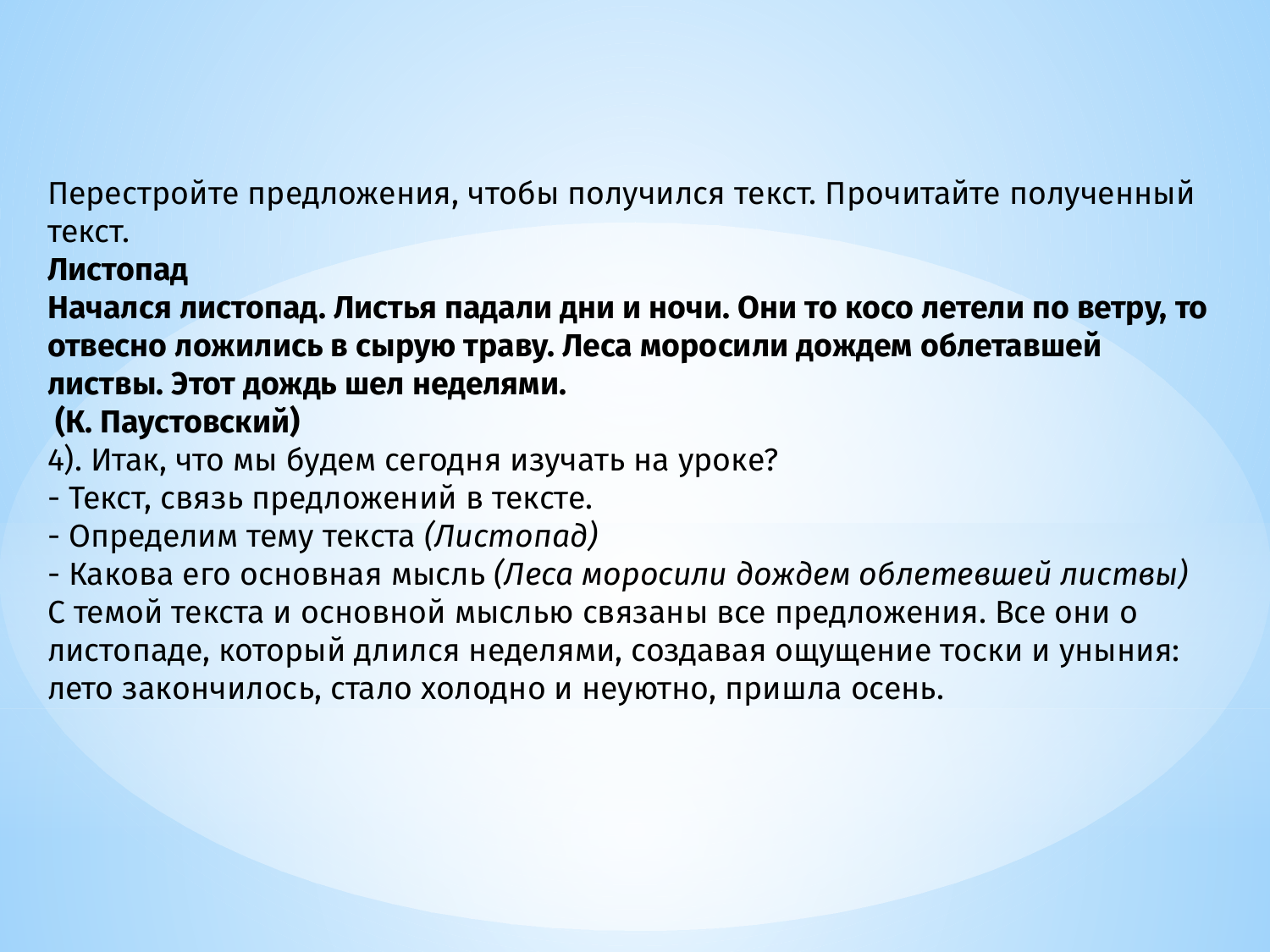

Перестройте предложения, чтобы получился текст. Прочитайте полученный текст.
Листопад
Начался листопад. Листья падали дни и ночи. Они то косо летели по ветру, то отвесно ложились в сырую траву. Леса моросили дождем облетавшей листвы. Этот дождь шел неделями.
 (К. Паустовский)
4). Итак, что мы будем сегодня изучать на уроке?
- Текст, связь предложений в тексте.
- Определим тему текста (Листопад)
- Какова его основная мысль (Леса моросили дождем облетевшей листвы)
С темой текста и основной мыслью связаны все предложения. Все они о листопаде, который длился неделями, создавая ощущение тоски и уныния: лето закончилось, стало холодно и неуютно, пришла осень.